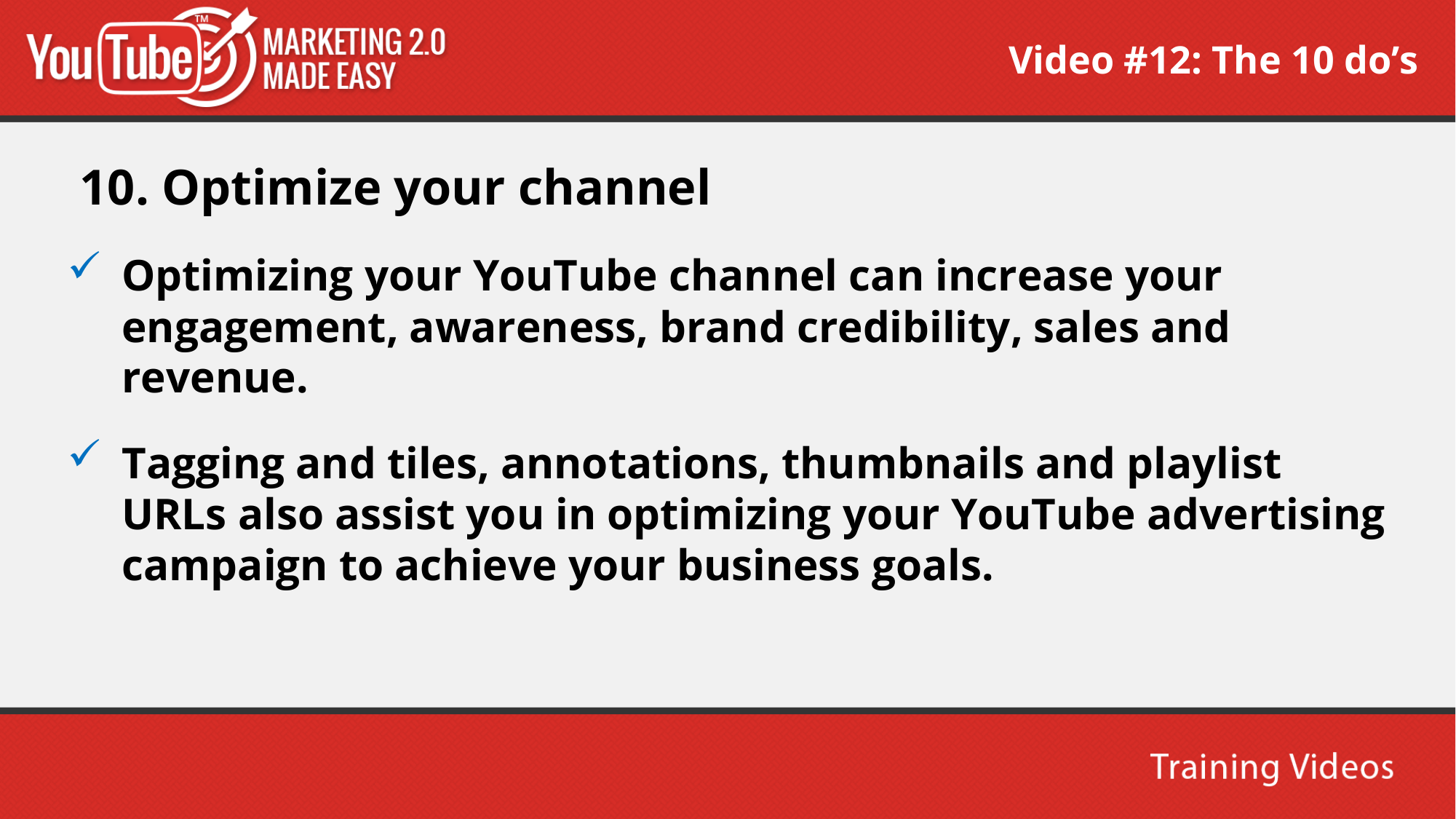

Video #12: The 10 do’s
 10. Optimize your channel
Optimizing your YouTube channel can increase your engagement, awareness, brand credibility, sales and revenue.
Tagging and tiles, annotations, thumbnails and playlist URLs also assist you in optimizing your YouTube advertising campaign to achieve your business goals.